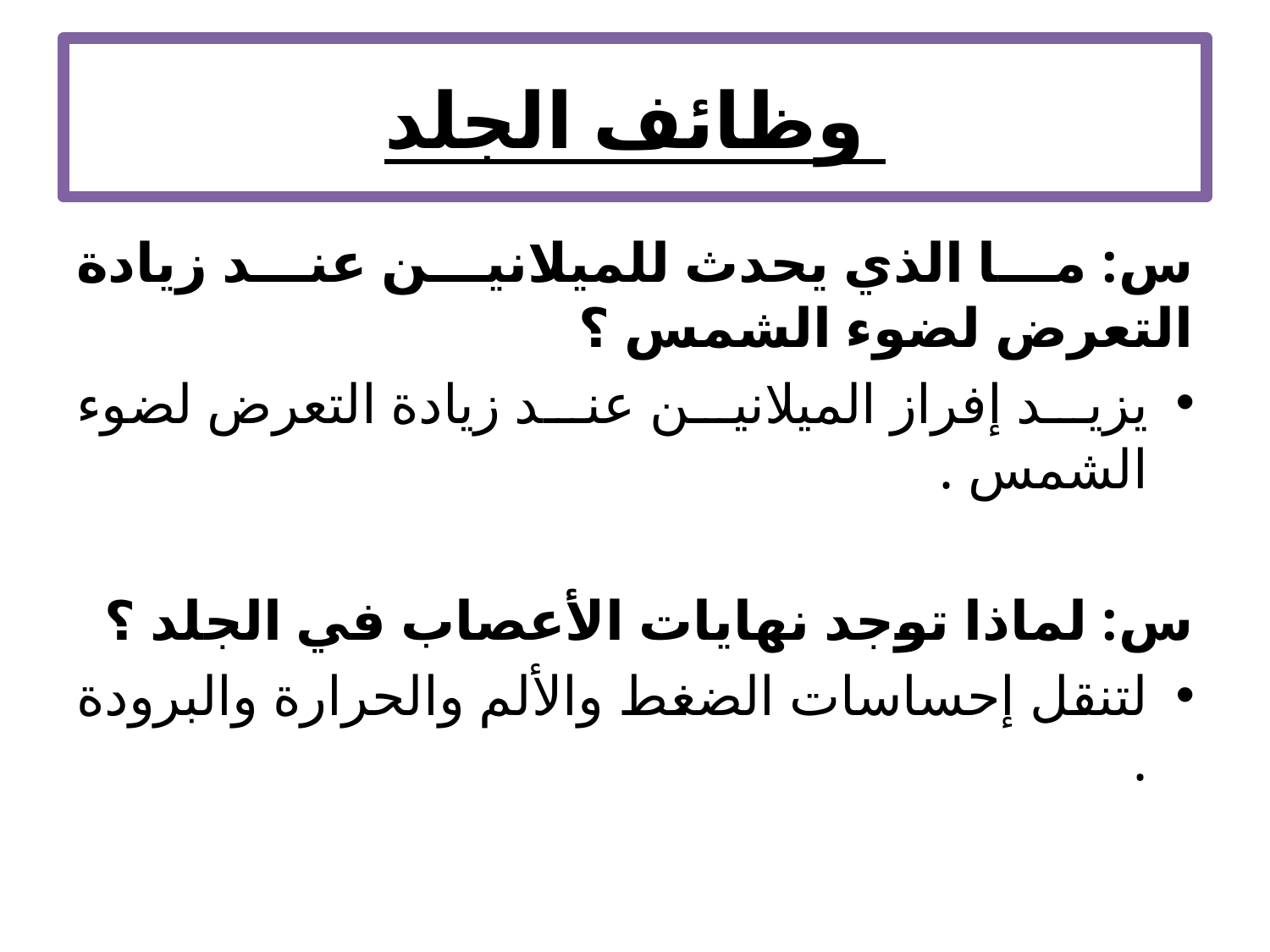

# وظائف الجلد
س: ما الذي يحدث للميلانين عند زيادة التعرض لضوء الشمس ؟
يزيد إفراز الميلانين عند زيادة التعرض لضوء الشمس .

س: لماذا توجد نهايات الأعصاب في الجلد ؟
لتنقل إحساسات الضغط والألم والحرارة والبرودة .